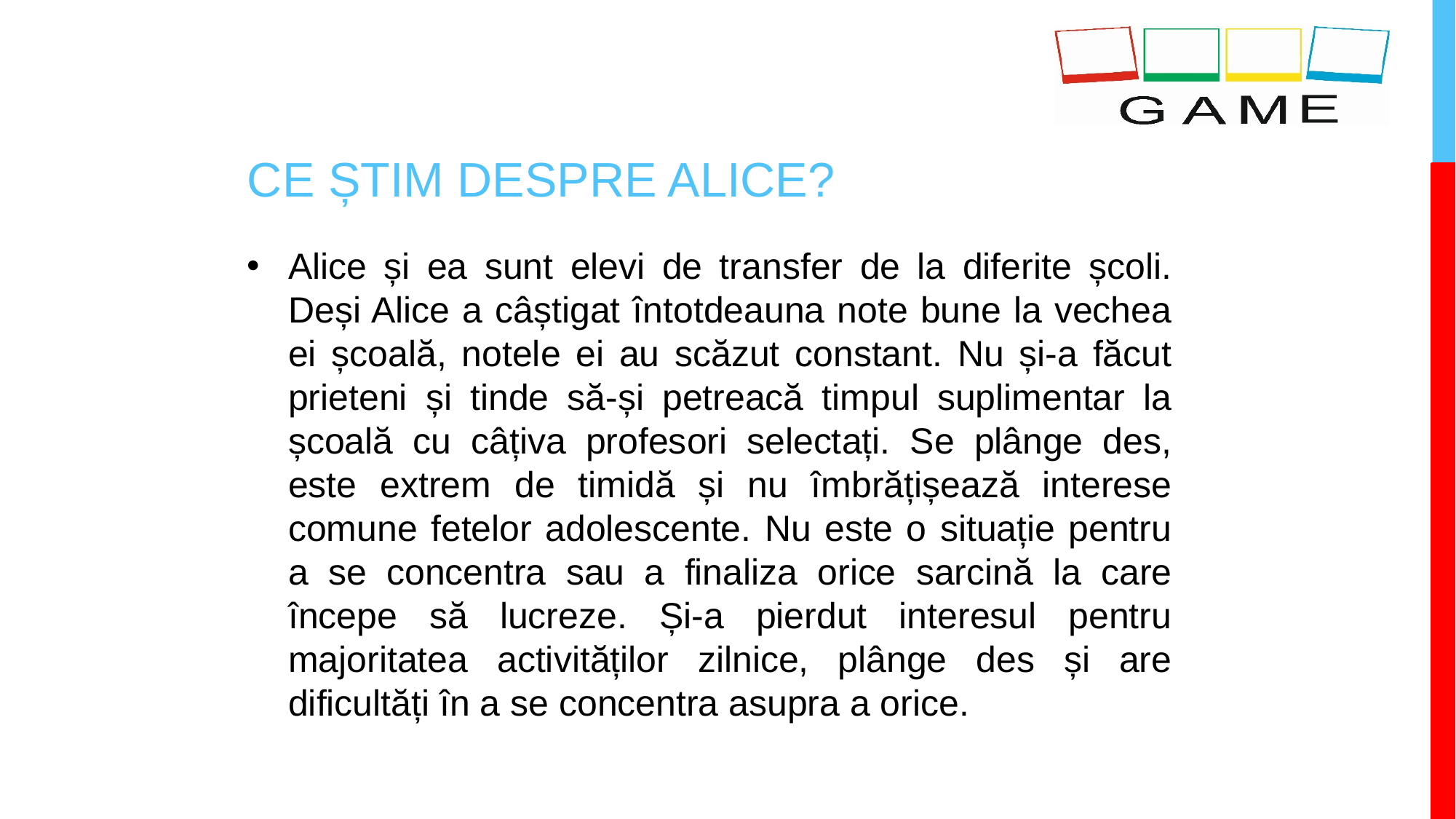

# CE ȘTIM DESPRE ALICE?
Alice și ea sunt elevi de transfer de la diferite școli. Deși Alice a câștigat întotdeauna note bune la vechea ei școală, notele ei au scăzut constant. Nu și-a făcut prieteni și tinde să-și petreacă timpul suplimentar la școală cu câțiva profesori selectați. Se plânge des, este extrem de timidă și nu îmbrățișează interese comune fetelor adolescente. Nu este o situație pentru a se concentra sau a finaliza orice sarcină la care începe să lucreze. Și-a pierdut interesul pentru majoritatea activităților zilnice, plânge des și are dificultăți în a se concentra asupra a orice.